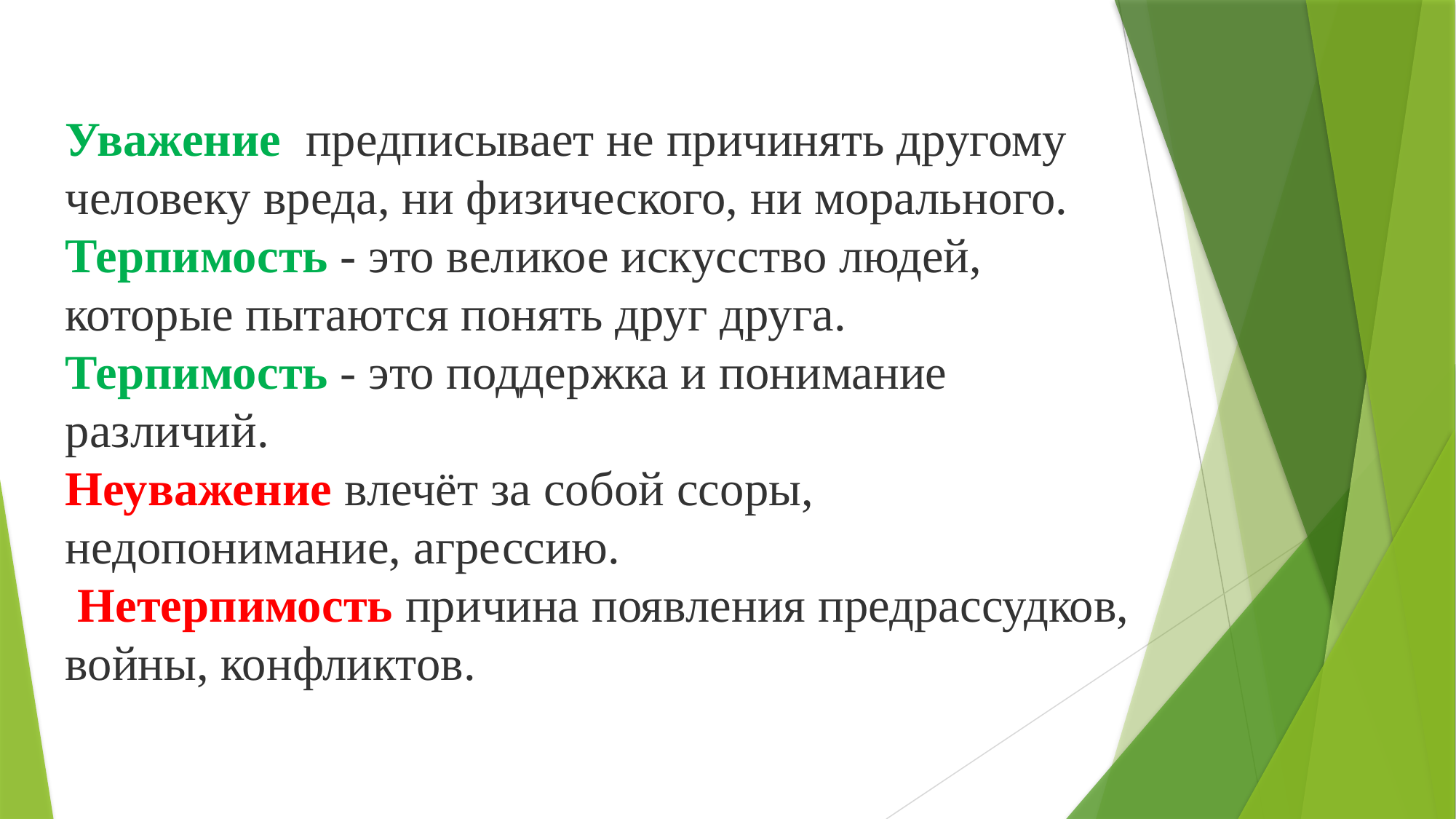

Уважение  предписывает не причинять другому человеку вреда, ни физического, ни морального.
Терпимость - это великое искусство людей, которые пытаются понять друг друга.
Терпимость - это поддержка и понимание различий.
Неуважение влечёт за собой ссоры, недопонимание, агрессию.
 Нетерпимость причина появления предрассудков, войны, конфликтов.